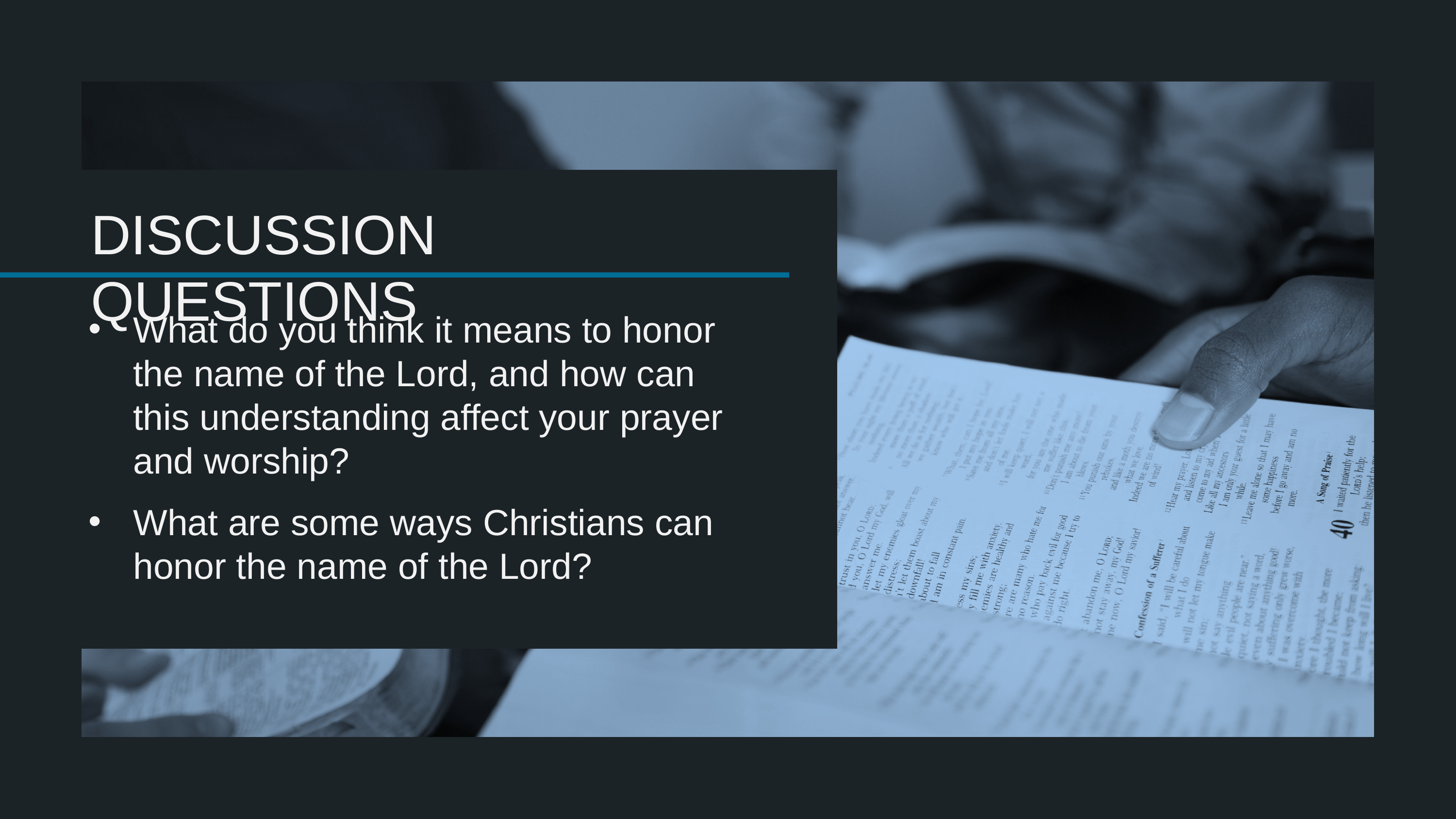

What do you think it means to honor
the name of the Lord, and how can
this understanding affect your prayer
and worship?
What are some ways Christians can honor the name of the Lord?